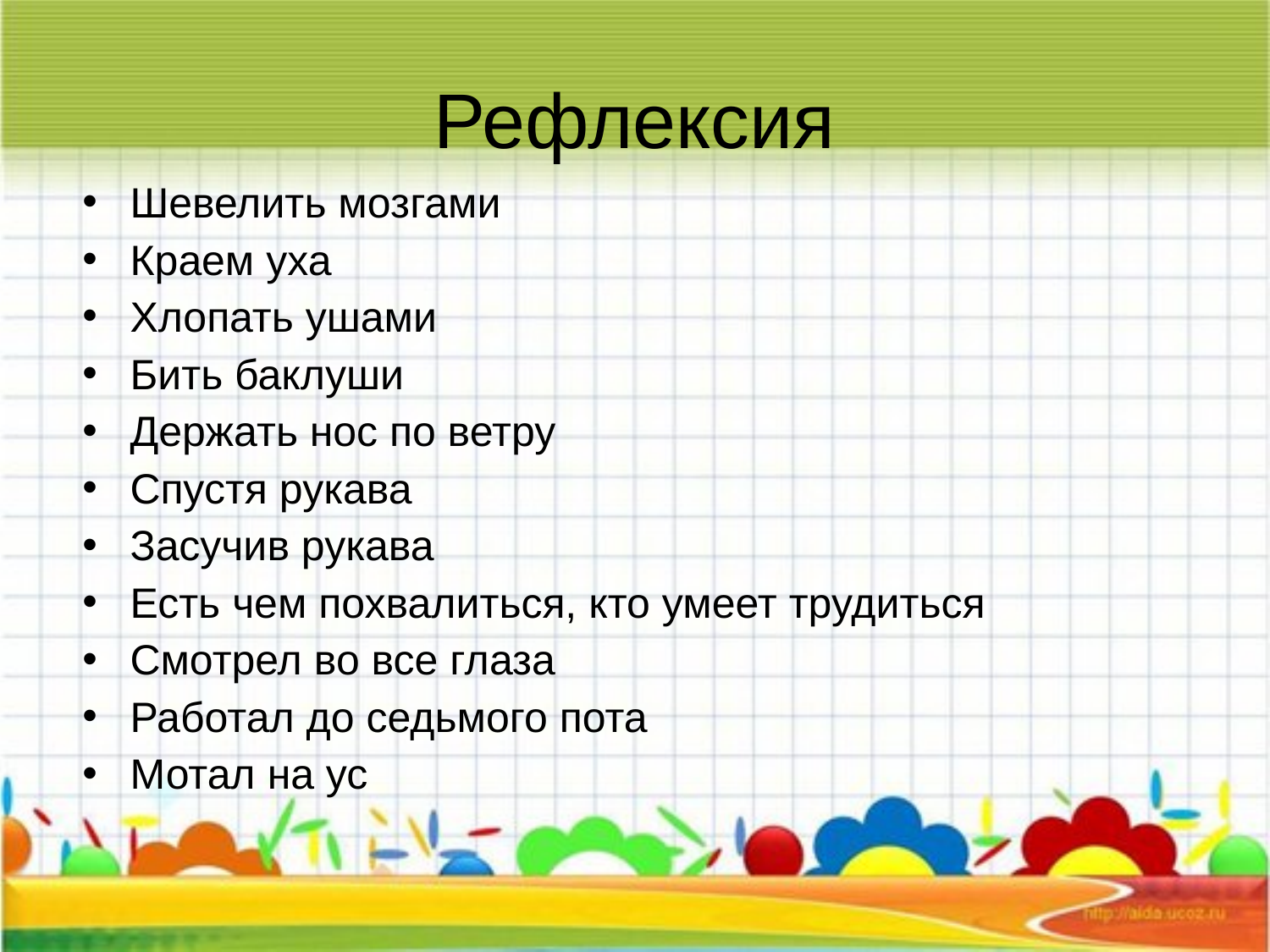

# Рефлексия
Шевелить мозгами
Краем уха
Хлопать ушами
Бить баклуши
Держать нос по ветру
Спустя рукава
Засучив рукава
Есть чем похвалиться, кто умеет трудиться
Смотрел во все глаза
Работал до седьмого пота
Мотал на ус